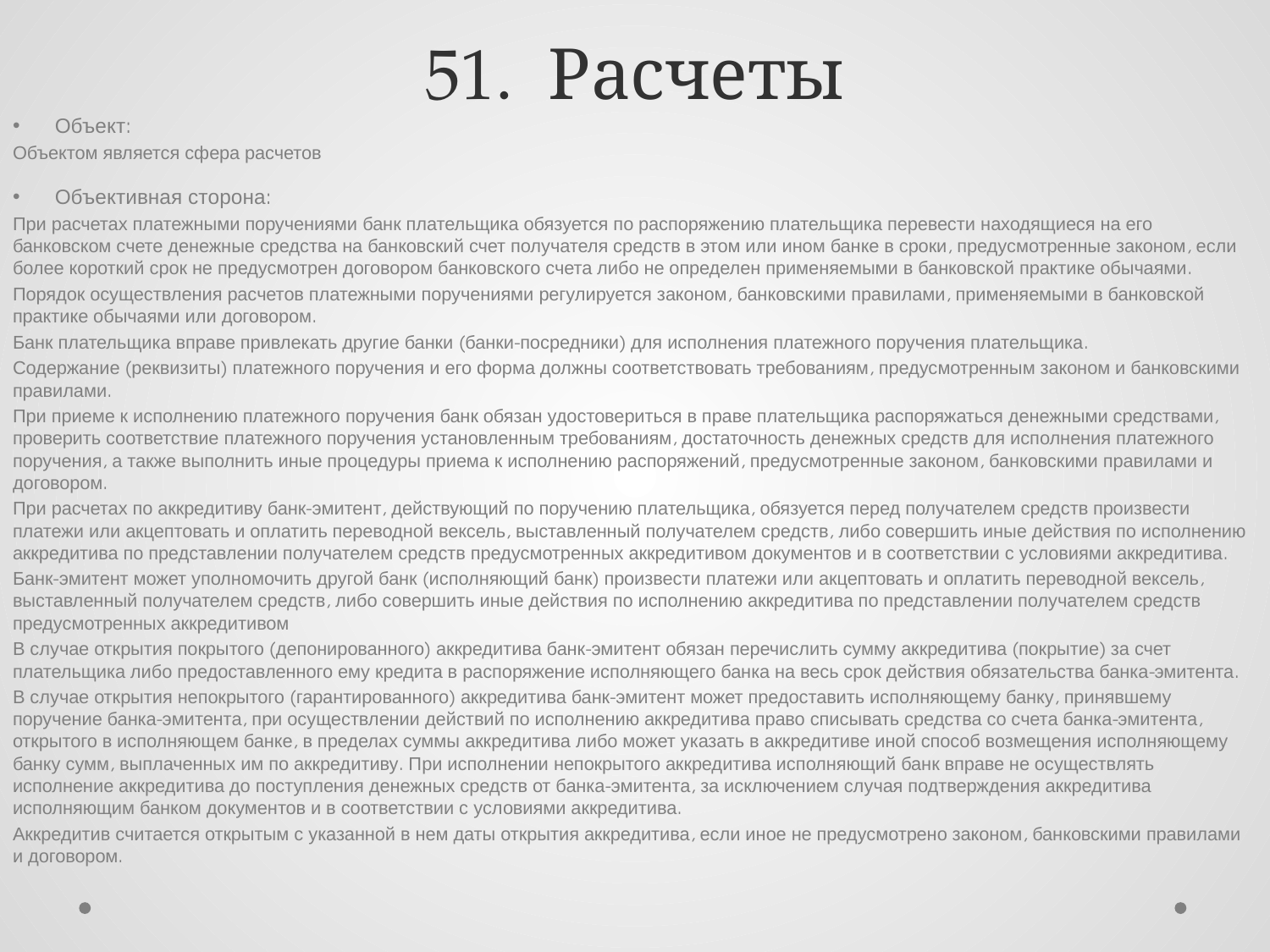

# 51.  Расчеты
Объект:
Объектом является сфера расчетов

Объективная сторона:
При расчетах платежными поручениями банк плательщика обязуется по распоряжению плательщика перевести находящиеся на его банковском счете денежные средства на банковский счет получателя средств в этом или ином банке в сроки, предусмотренные законом, если более короткий срок не предусмотрен договором банковского счета либо не определен применяемыми в банковской практике обычаями.
Порядок осуществления расчетов платежными поручениями регулируется законом, банковскими правилами, применяемыми в банковской практике обычаями или договором.
Банк плательщика вправе привлекать другие банки (банки-посредники) для исполнения платежного поручения плательщика.
Содержание (реквизиты) платежного поручения и его форма должны соответствовать требованиям, предусмотренным законом и банковскими правилами.
При приеме к исполнению платежного поручения банк обязан удостовериться в праве плательщика распоряжаться денежными средствами, проверить соответствие платежного поручения установленным требованиям, достаточность денежных средств для исполнения платежного поручения, а также выполнить иные процедуры приема к исполнению распоряжений, предусмотренные законом, банковскими правилами и договором.
При расчетах по аккредитиву банк-эмитент, действующий по поручению плательщика, обязуется перед получателем средств произвести платежи или акцептовать и оплатить переводной вексель, выставленный получателем средств, либо совершить иные действия по исполнению аккредитива по представлении получателем средств предусмотренных аккредитивом документов и в соответствии с условиями аккредитива.
Банк-эмитент может уполномочить другой банк (исполняющий банк) произвести платежи или акцептовать и оплатить переводной вексель, выставленный получателем средств, либо совершить иные действия по исполнению аккредитива по представлении получателем средств предусмотренных аккредитивом
В случае открытия покрытого (депонированного) аккредитива банк-эмитент обязан перечислить сумму аккредитива (покрытие) за счет плательщика либо предоставленного ему кредита в распоряжение исполняющего банка на весь срок действия обязательства банка-эмитента.
В случае открытия непокрытого (гарантированного) аккредитива банк-эмитент может предоставить исполняющему банку, принявшему поручение банка-эмитента, при осуществлении действий по исполнению аккредитива право списывать средства со счета банка-эмитента, открытого в исполняющем банке, в пределах суммы аккредитива либо может указать в аккредитиве иной способ возмещения исполняющему банку сумм, выплаченных им по аккредитиву. При исполнении непокрытого аккредитива исполняющий банк вправе не осуществлять исполнение аккредитива до поступления денежных средств от банка-эмитента, за исключением случая подтверждения аккредитива исполняющим банком документов и в соответствии с условиями аккредитива.
Аккредитив считается открытым с указанной в нем даты открытия аккредитива, если иное не предусмотрено законом, банковскими правилами и договором.